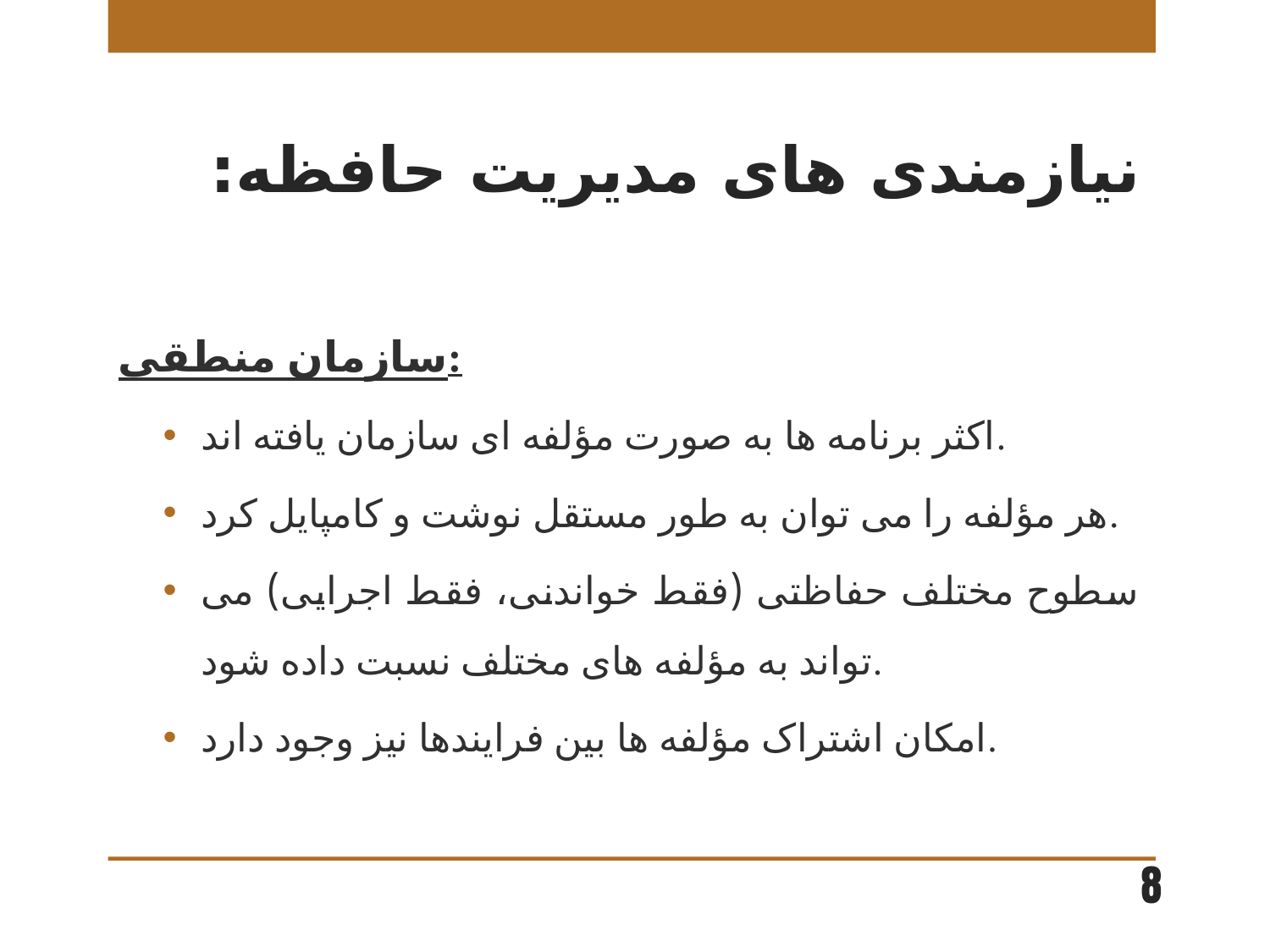

# نیازمندی های مدیریت حافظه:
سازمان منطقی:
اکثر برنامه ها به صورت مؤلفه ای سازمان یافته اند.
هر مؤلفه را می توان به طور مستقل نوشت و کامپایل کرد.
سطوح مختلف حفاظتی (فقط خواندنی، فقط اجرایی) می تواند به مؤلفه های مختلف نسبت داده شود.
امکان اشتراک مؤلفه ها بین فرایندها نیز وجود دارد.
8